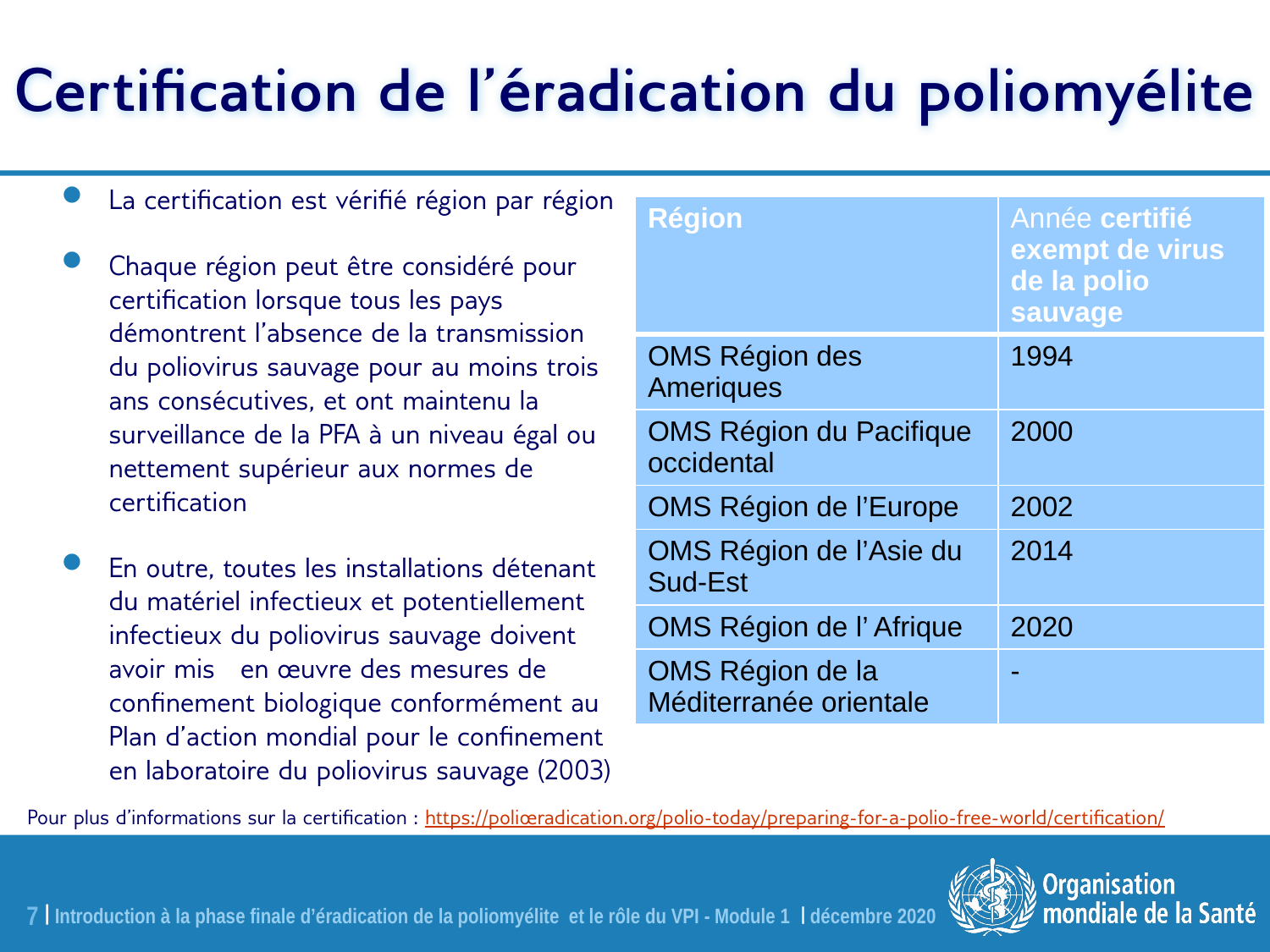

# Certification de l’éradication du poliomyélite
La certification est vérifié région par région
Chaque région peut être considéré pour certification lorsque tous les pays démontrent l’absence de la transmission du poliovirus sauvage pour au moins trois ans consécutives, et ont maintenu la surveillance de la PFA à un niveau égal ou nettement supérieur aux normes de certification
En outre, toutes les installations détenant du matériel infectieux et potentiellement infectieux du poliovirus sauvage doivent avoir mis   en œuvre des mesures de  confinement biologique conformément au Plan d’action mondial pour le confinement en laboratoire du poliovirus sauvage (2003)

| Région | Année certifié exempt de virus de la polio sauvage |
| --- | --- |
| OMS Région des Ameriques | 1994 |
| OMS Région du Pacifique occidental | 2000 |
| OMS Région de l’Europe | 2002 |
| OMS Région de l’Asie du Sud-Est | 2014 |
| OMS Région de l’ Afrique | 2020 |
| OMS Région de la Méditerranée orientale | - |
Pour plus d’informations sur la certification : https://polioeradication.org/polio-today/preparing-for-a-polio-free-world/certification/